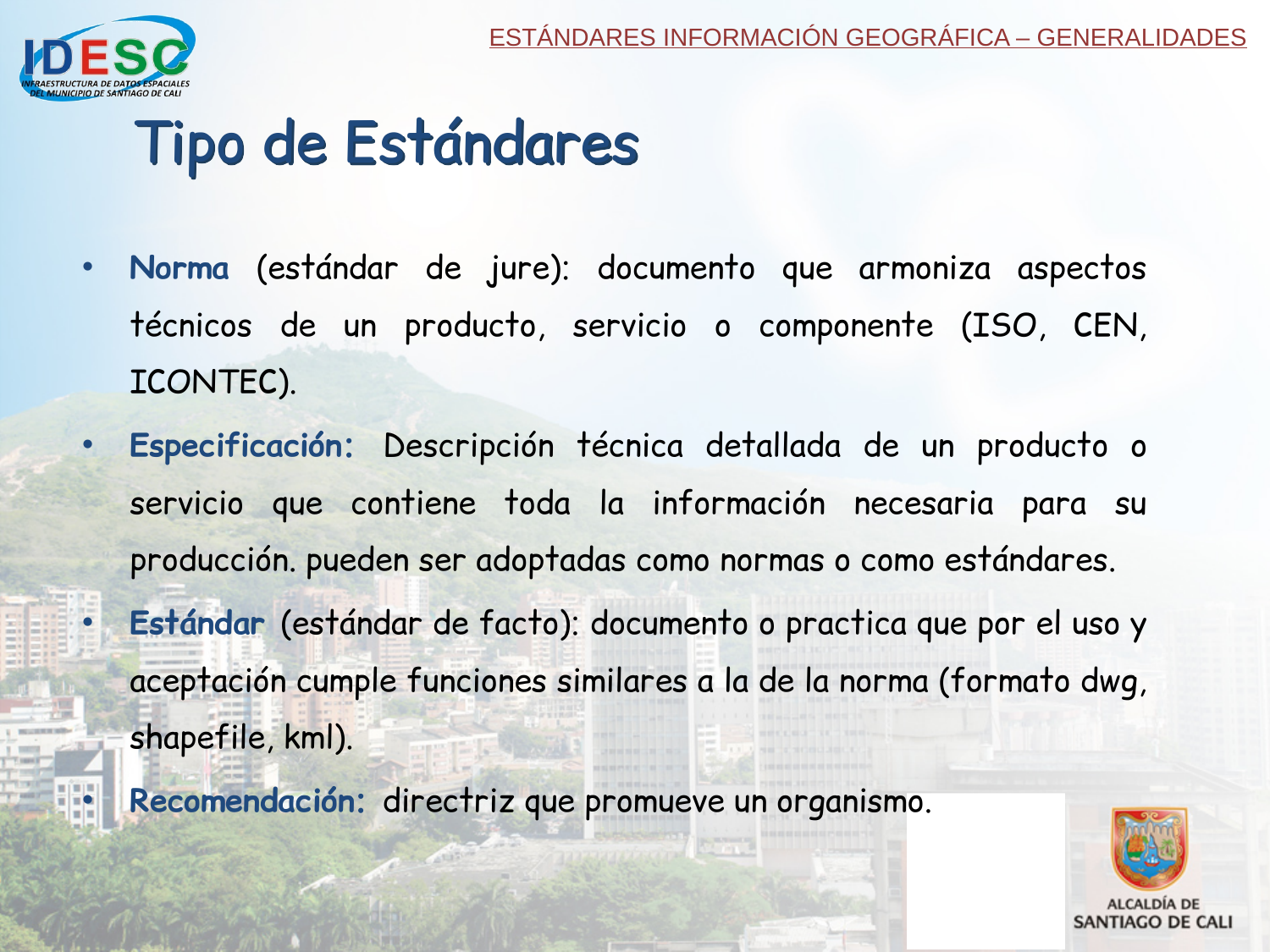

ESTÁNDARES INFORMACIÓN GEOGRÁFICA – GENERALIDADES
Tipo de Estándares
Norma (estándar de jure): documento que armoniza aspectos técnicos de un producto, servicio o componente (ISO, CEN, ICONTEC).
Especificación: Descripción técnica detallada de un producto o servicio que contiene toda la información necesaria para su producción. pueden ser adoptadas como normas o como estándares.
Estándar (estándar de facto): documento o practica que por el uso y aceptación cumple funciones similares a la de la norma (formato dwg, shapefile, kml).
Recomendación: directriz que promueve un organismo.